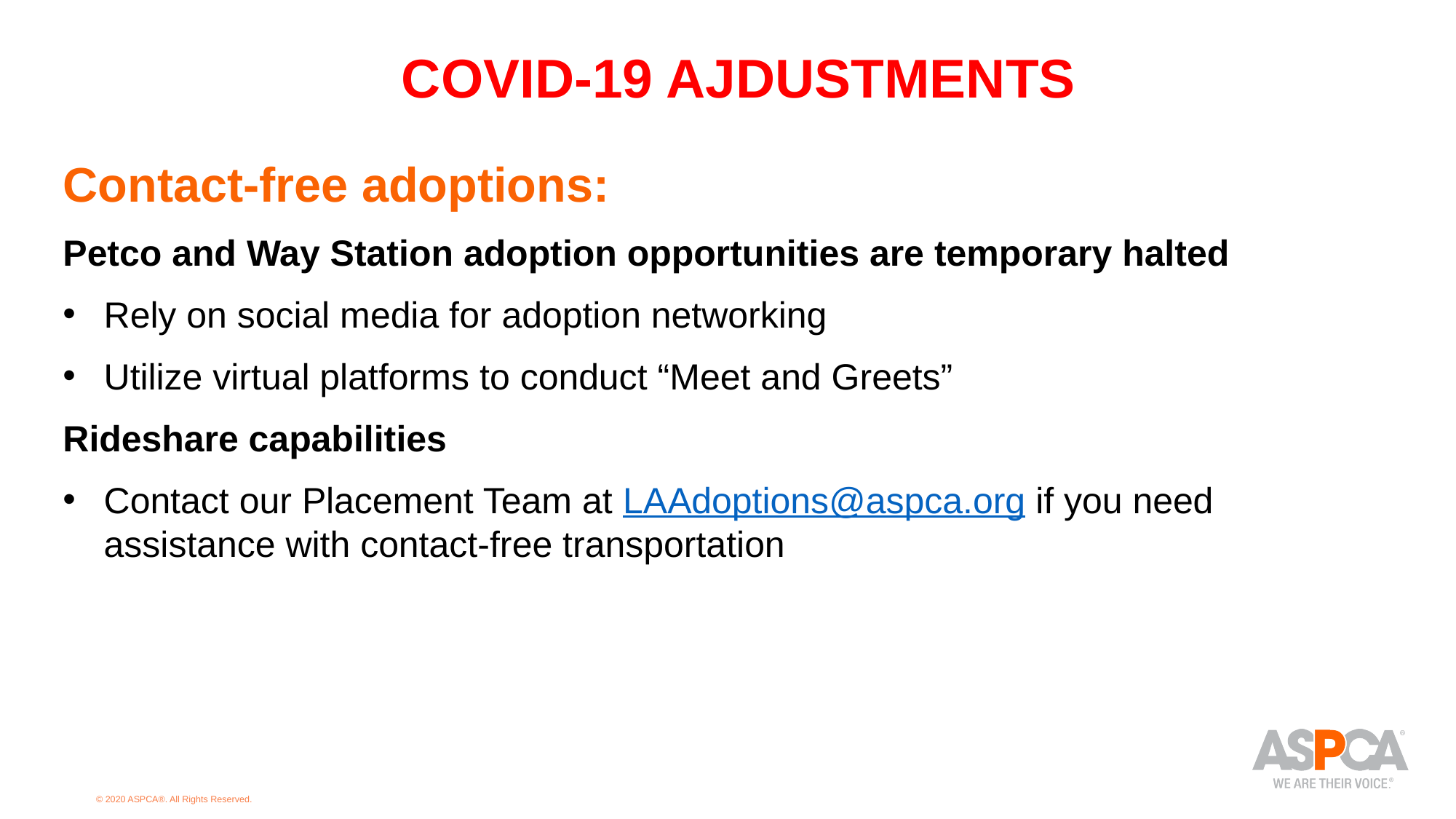

# COVID-19 AJDUSTMENTS
Contact-free adoptions:
Petco and Way Station adoption opportunities are temporary halted
Rely on social media for adoption networking
Utilize virtual platforms to conduct “Meet and Greets”
Rideshare capabilities
Contact our Placement Team at LAAdoptions@aspca.org if you need assistance with contact-free transportation